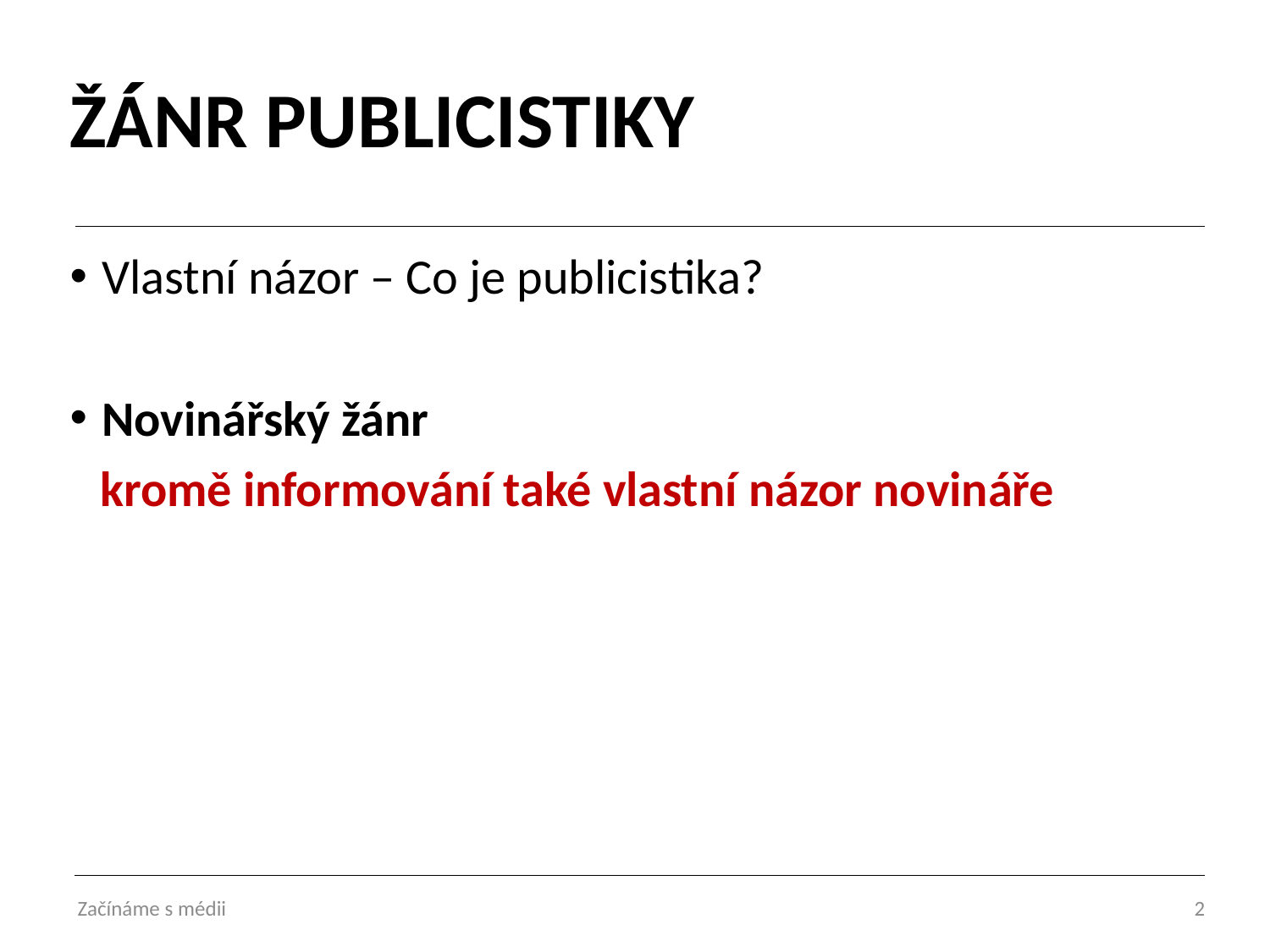

# ŽÁNR PUBLICISTIKY
Vlastní názor – Co je publicistika?

Novinářský žánr
kromě informování také vlastní názor novináře

Začínáme s médii
2